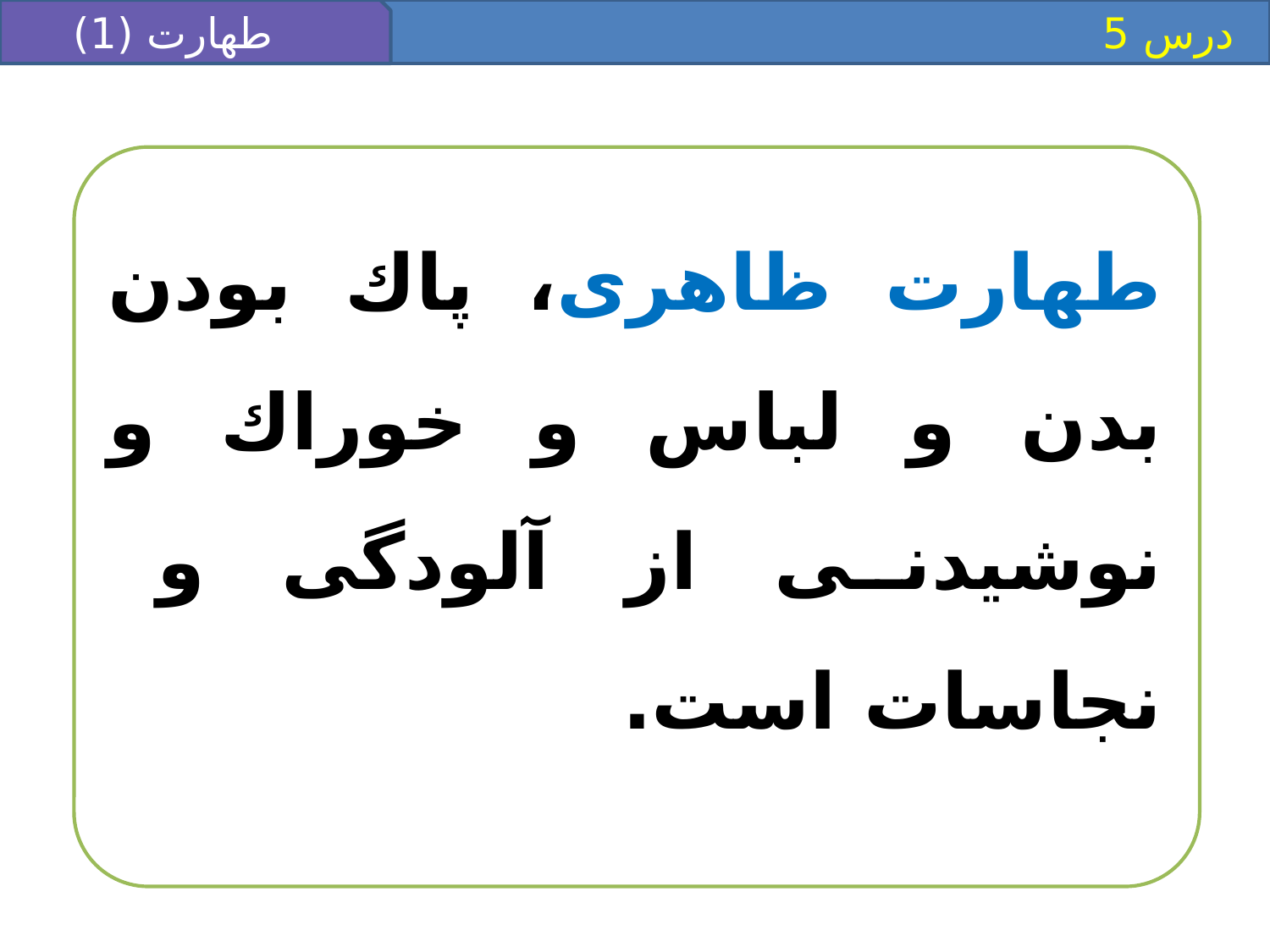

طهارت (1)
 درس 5

طهارت ظاهرى، پاك بودن بدن و لباس و خوراك و نوشيدنى از آلودگى و نجاسات است.